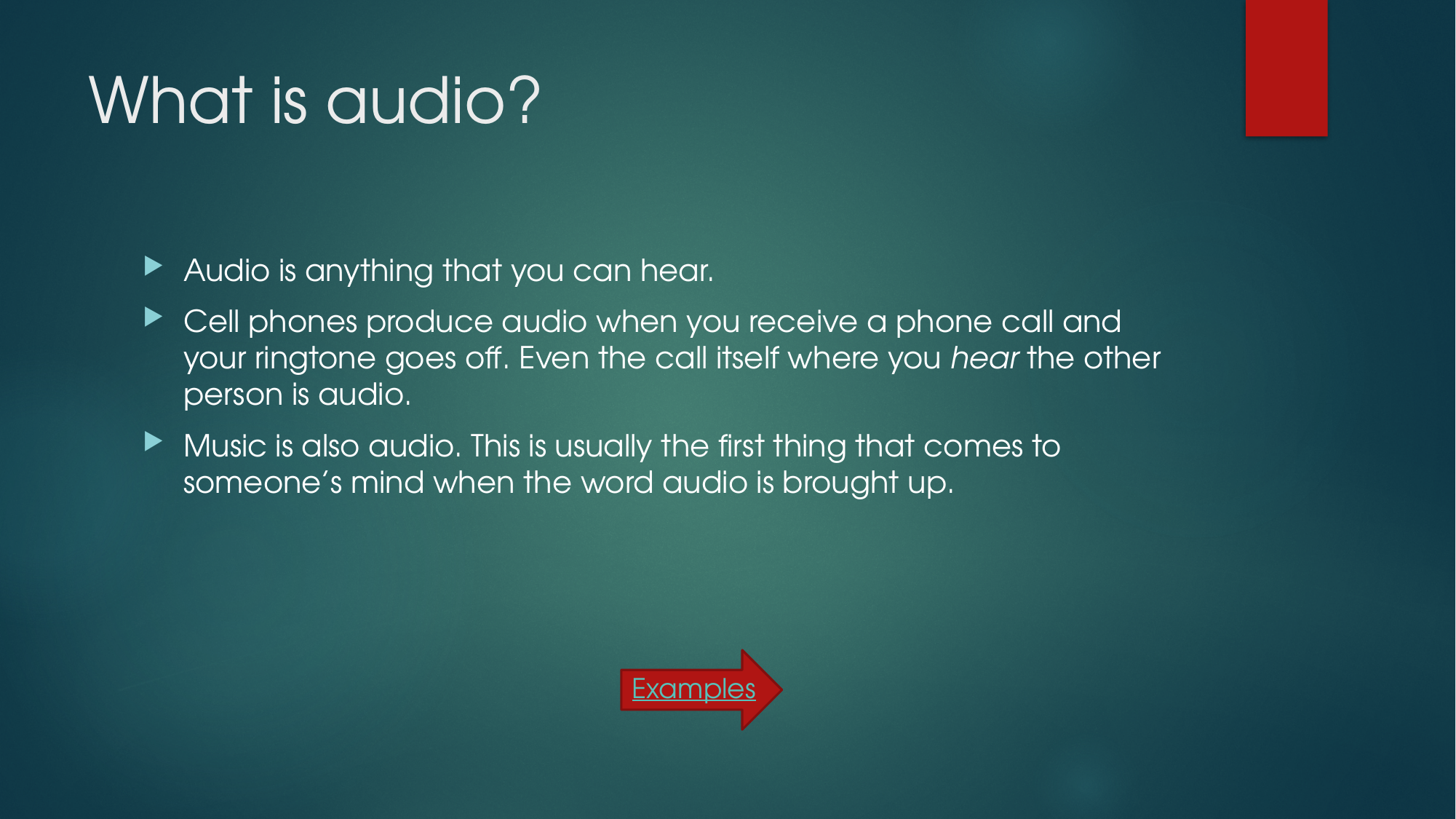

# What is audio?
Audio is anything that you can hear.
Cell phones produce audio when you receive a phone call and your ringtone goes off. Even the call itself where you hear the other person is audio.
Music is also audio. This is usually the first thing that comes to someone’s mind when the word audio is brought up.

Examples